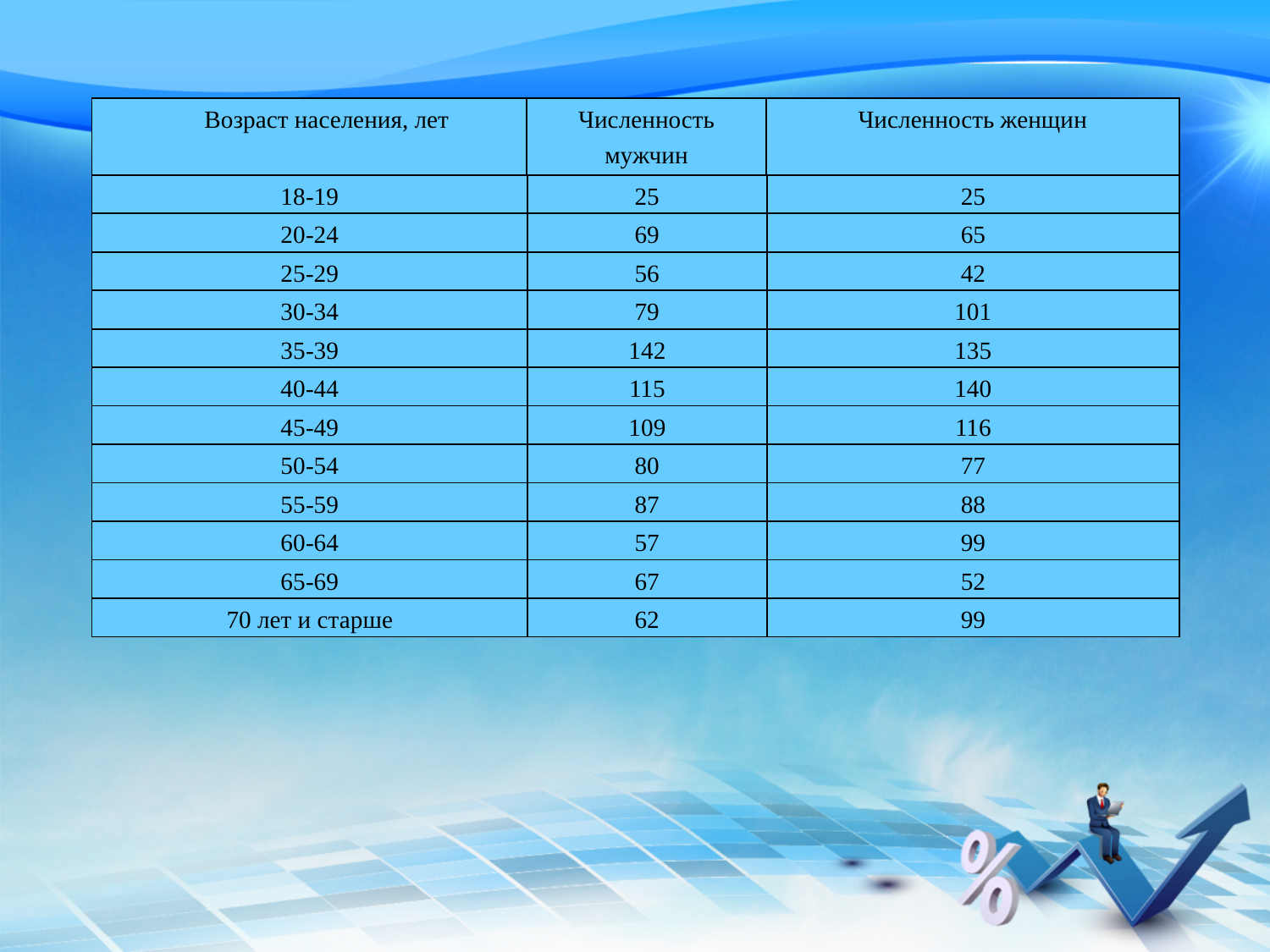

| Возраст населения, лет | Численность мужчин | Численность женщин |
| --- | --- | --- |
| 18-19 | 25 | 25 |
| --- | --- | --- |
| 20-24 | 69 | 65 |
| 25-29 | 56 | 42 |
| 30-34 | 79 | 101 |
| 35-39 | 142 | 135 |
| 40-44 | 115 | 140 |
| 45-49 | 109 | 116 |
| 50-54 | 80 | 77 |
| 55-59 | 87 | 88 |
| 60-64 | 57 | 99 |
| 65-69 | 67 | 52 |
| 70 лет и старше | 62 | 99 |